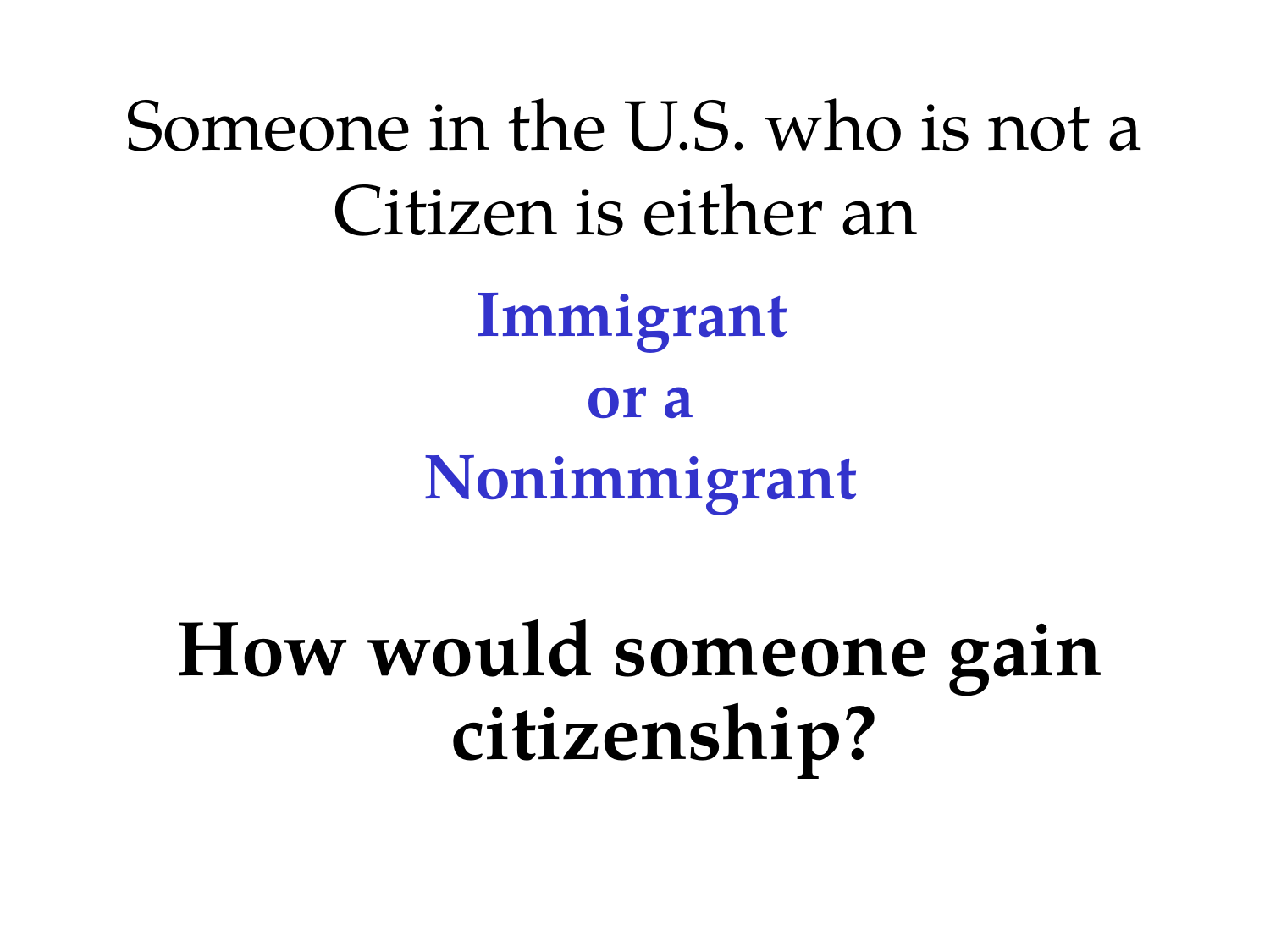

Someone in the U.S. who is not a Citizen is either an
Immigrant
or a
Nonimmigrant

How would someone gain citizenship?